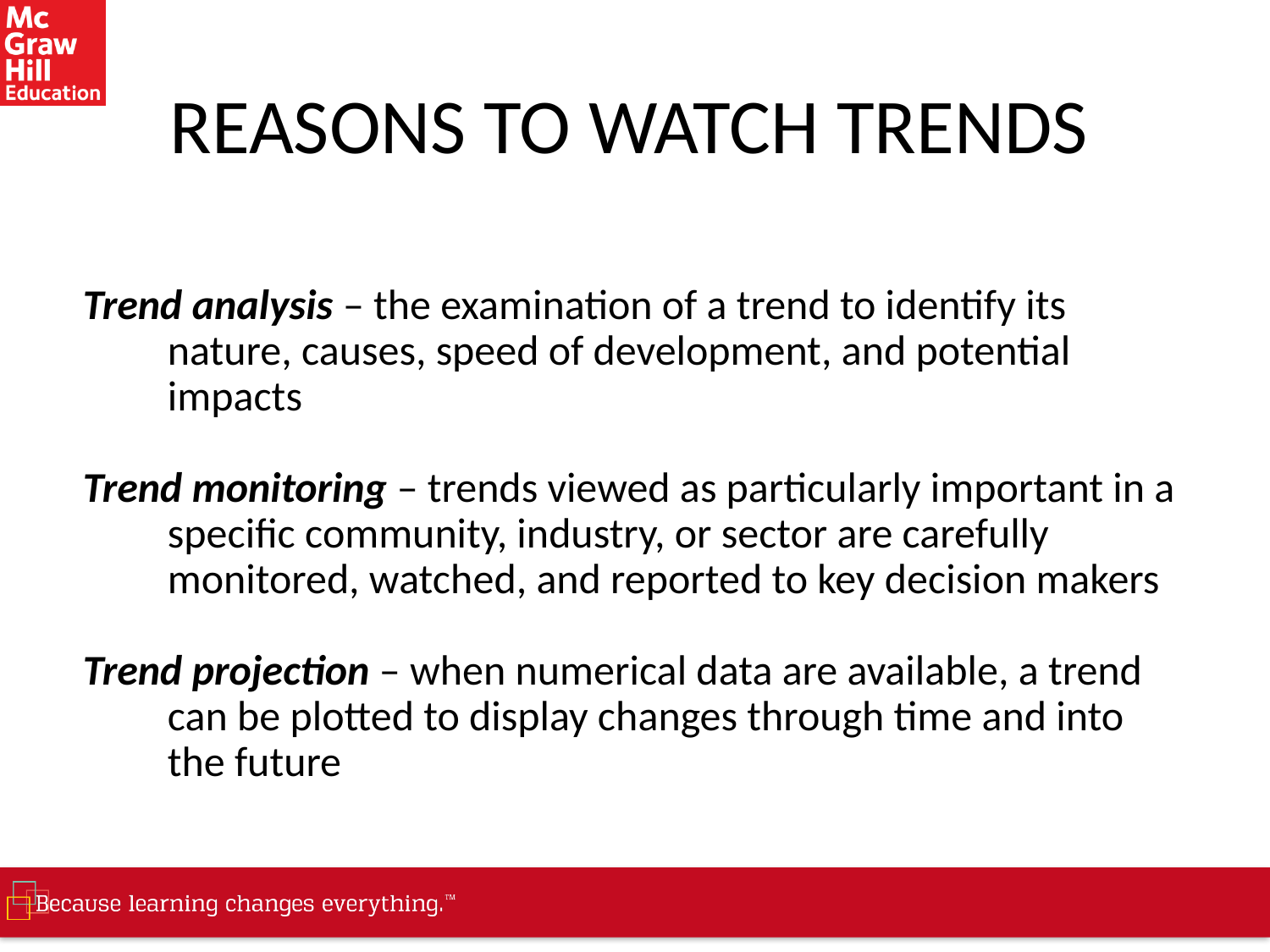

# REASONS TO WATCH TRENDS
Trend analysis – the examination of a trend to identify its nature, causes, speed of development, and potential impacts

Trend monitoring – trends viewed as particularly important in a specific community, industry, or sector are carefully monitored, watched, and reported to key decision makers

Trend projection – when numerical data are available, a trend can be plotted to display changes through time and into the future